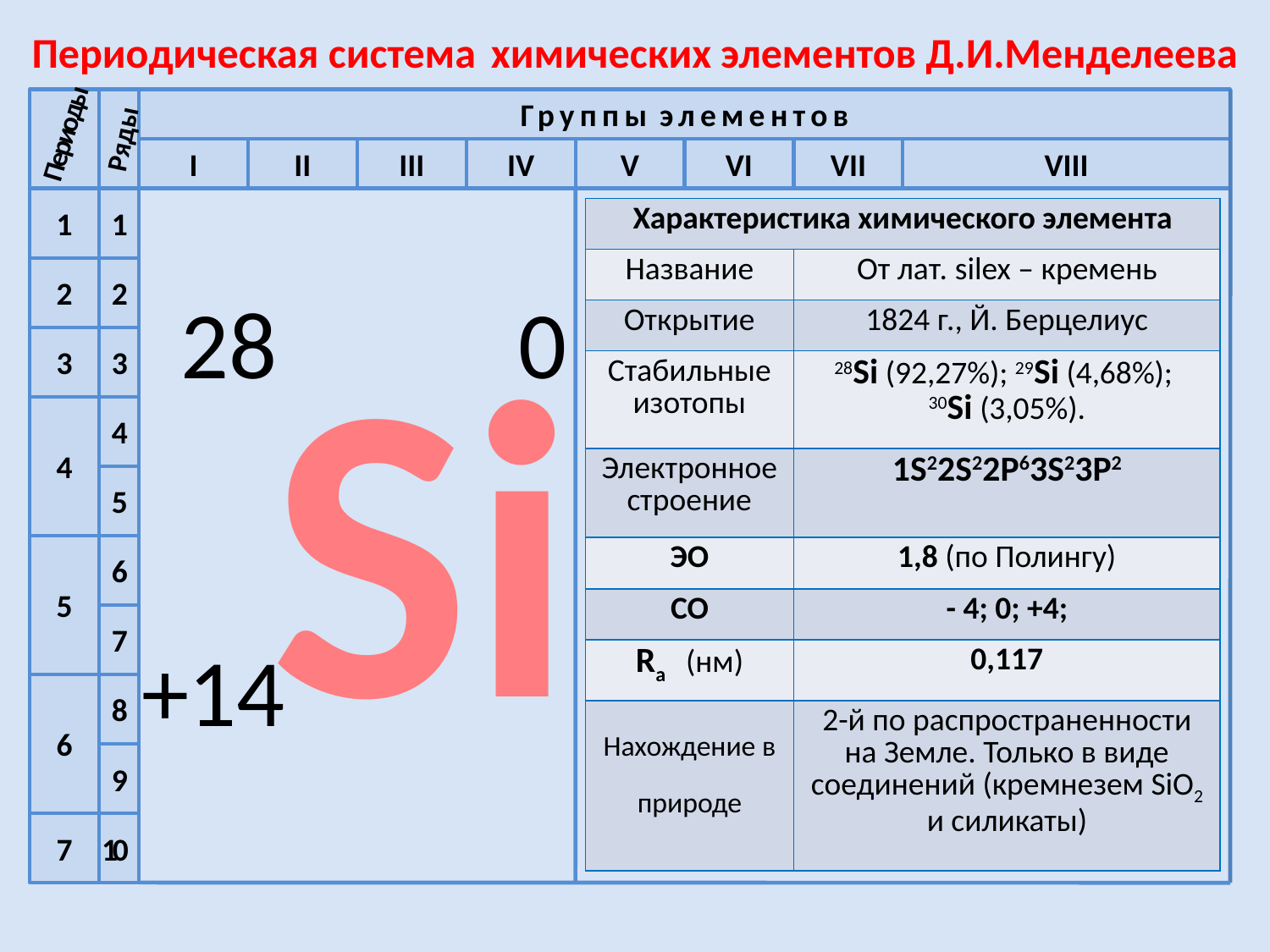

Периодическая система химических элементов Д.И.Менделеева

1
1
2
2
3
3
4
4
5
5
6
7
6
8
9
7

Группы элементов

II
III
IV
V
VI
VII
VIII
Периоды
Ряды
I
| Характеристика химического элемента |  |
| --- | --- |
| Название | От лат. silex – кремень |
| Открытие | 1824 г., Й. Берцелиус |
| Стабильные изотопы | 28Si (92,27%); 29Si (4,68%); 30Si (3,05%). |
| Электронное строение | 1S22S22P63S23P2 |
| ЭО | 1,8 (по Полингу) |
| СО | - 4; 0; +4; |
| Ra (нм) | 0,117 |
| Нахождение в природе | 2-й по распространенности на Земле. Только в виде соединений (кремнезем SiO2 и силикаты) |
Si
28
0
+14
10